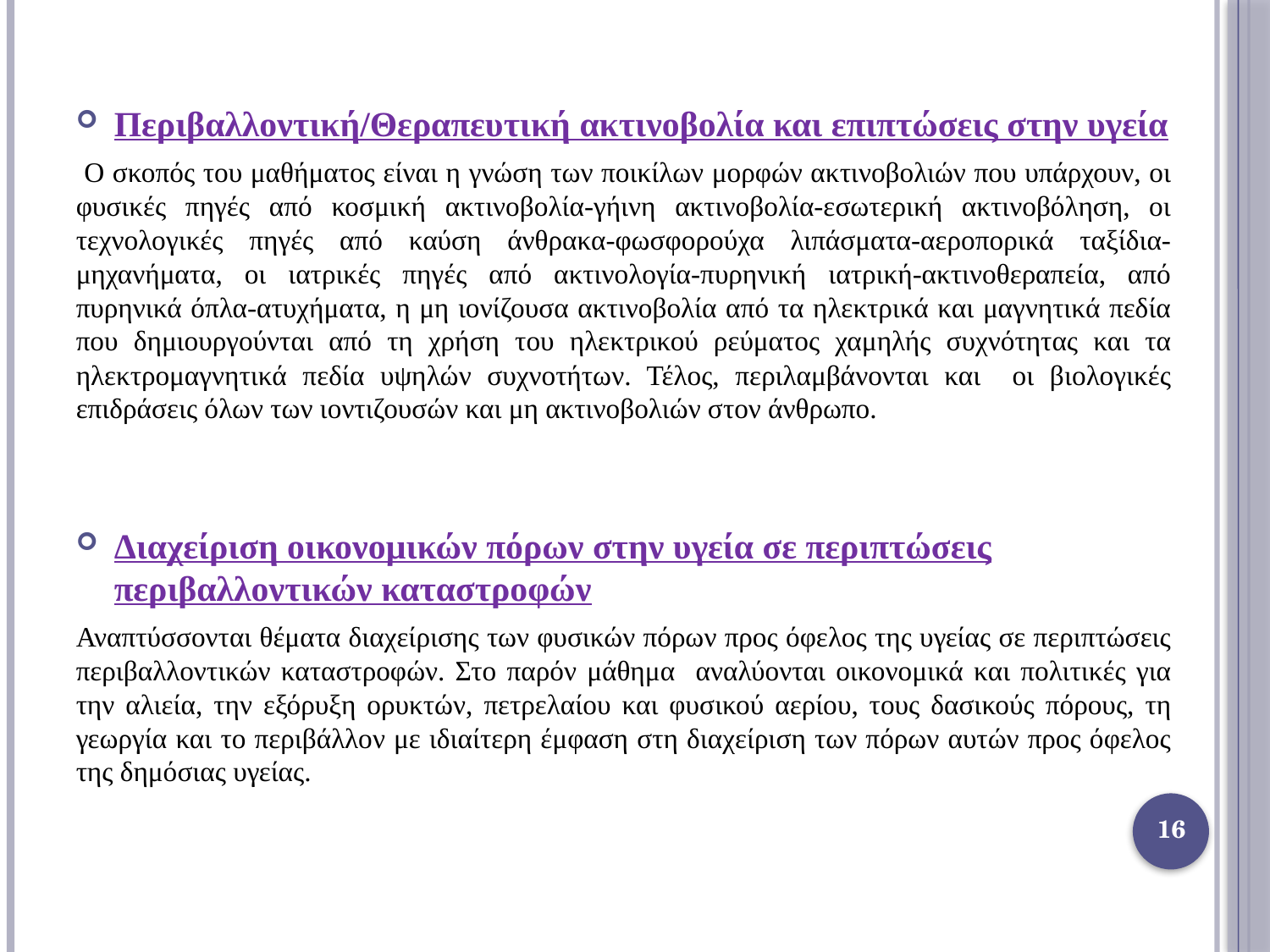

Περιβαλλοντική/Θεραπευτική ακτινοβολία και επιπτώσεις στην υγεία
 Ο σκοπός του μαθήματος είναι η γνώση των ποικίλων μορφών ακτινοβολιών που υπάρχουν, οι φυσικές πηγές από κοσμική ακτινοβολία-γήινη ακτινοβολία-εσωτερική ακτινοβόληση, οι τεχνολογικές πηγές από καύση άνθρακα-φωσφορούχα λιπάσματα-αεροπορικά ταξίδια-μηχανήματα, οι ιατρικές πηγές από ακτινολογία-πυρηνική ιατρική-ακτινοθεραπεία, από πυρηνικά όπλα-ατυχήματα, η μη ιονίζουσα ακτινοβολία από τα ηλεκτρικά και μαγνητικά πεδία που δημιουργούνται από τη χρήση του ηλεκτρικού ρεύματος χαμηλής συχνότητας και τα ηλεκτρομαγνητικά πεδία υψηλών συχνοτήτων. Τέλος, περιλαμβάνονται και  οι βιολογικές επιδράσεις όλων των ιοντιζουσών και μη ακτινοβολιών στον άνθρωπο.

Διαχείριση οικονομικών πόρων στην υγεία σε περιπτώσεις περιβαλλοντικών καταστροφών
Αναπτύσσονται θέματα διαχείρισης των φυσικών πόρων προς όφελος της υγείας σε περιπτώσεις περιβαλλοντικών καταστροφών. Στο παρόν μάθημα  αναλύονται οικονομικά και πολιτικές για την αλιεία, την εξόρυξη ορυκτών, πετρελαίου και φυσικού αερίου, τους δασικούς πόρους, τη γεωργία και το περιβάλλον με ιδιαίτερη έμφαση στη διαχείριση των πόρων αυτών προς όφελος της δημόσιας υγείας.
16